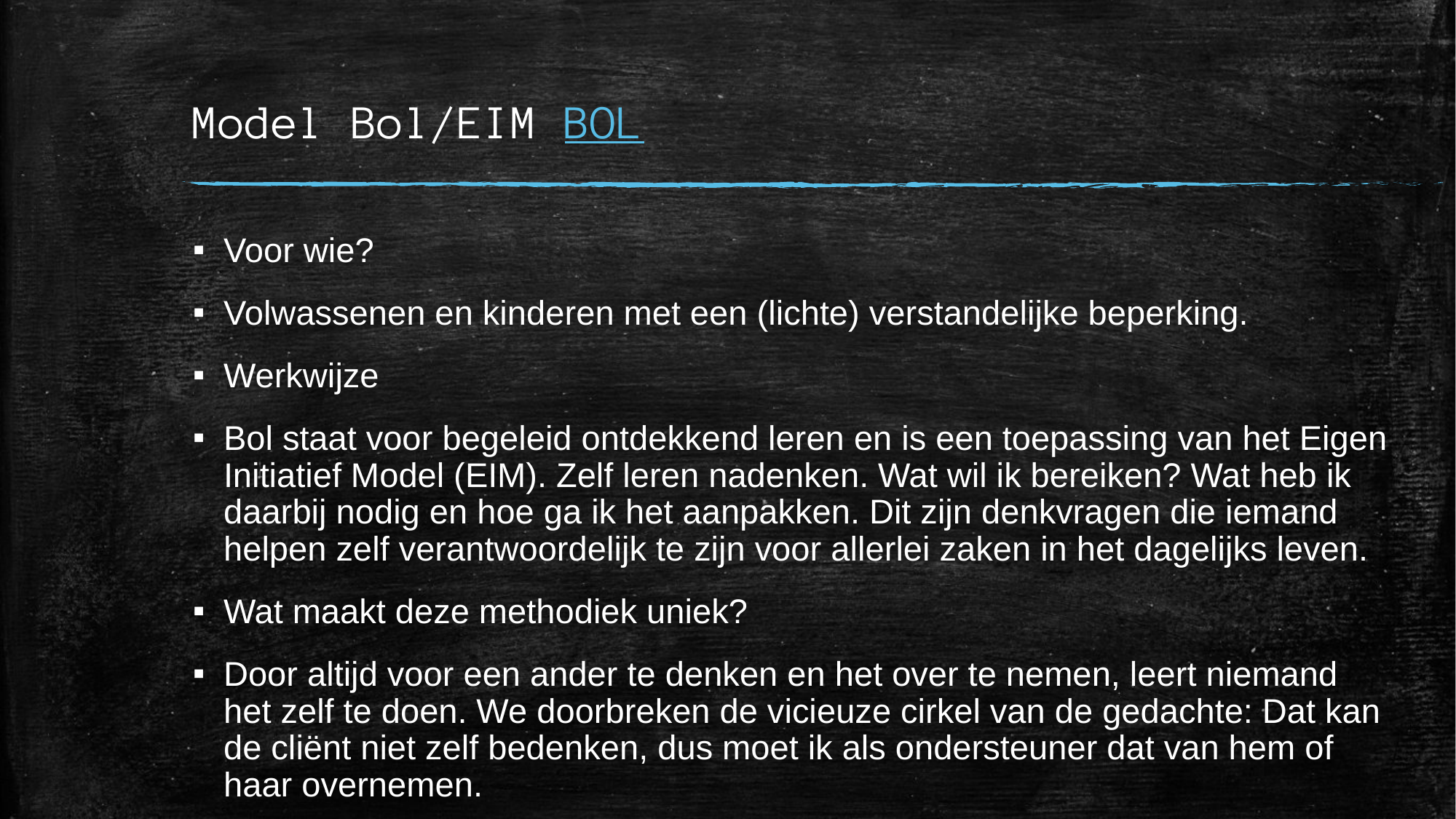

# Model Bol/EIM BOL
Voor wie?
Volwassenen en kinderen met een (lichte) verstandelijke beperking.
Werkwijze
Bol staat voor begeleid ontdekkend leren en is een toepassing van het Eigen Initiatief Model (EIM). Zelf leren nadenken. Wat wil ik bereiken? Wat heb ik daarbij nodig en hoe ga ik het aanpakken. Dit zijn denkvragen die iemand helpen zelf verantwoordelijk te zijn voor allerlei zaken in het dagelijks leven.
Wat maakt deze methodiek uniek?
Door altijd voor een ander te denken en het over te nemen, leert niemand het zelf te doen. We doorbreken de vicieuze cirkel van de gedachte: Dat kan de cliënt niet zelf bedenken, dus moet ik als ondersteuner dat van hem of haar overnemen.